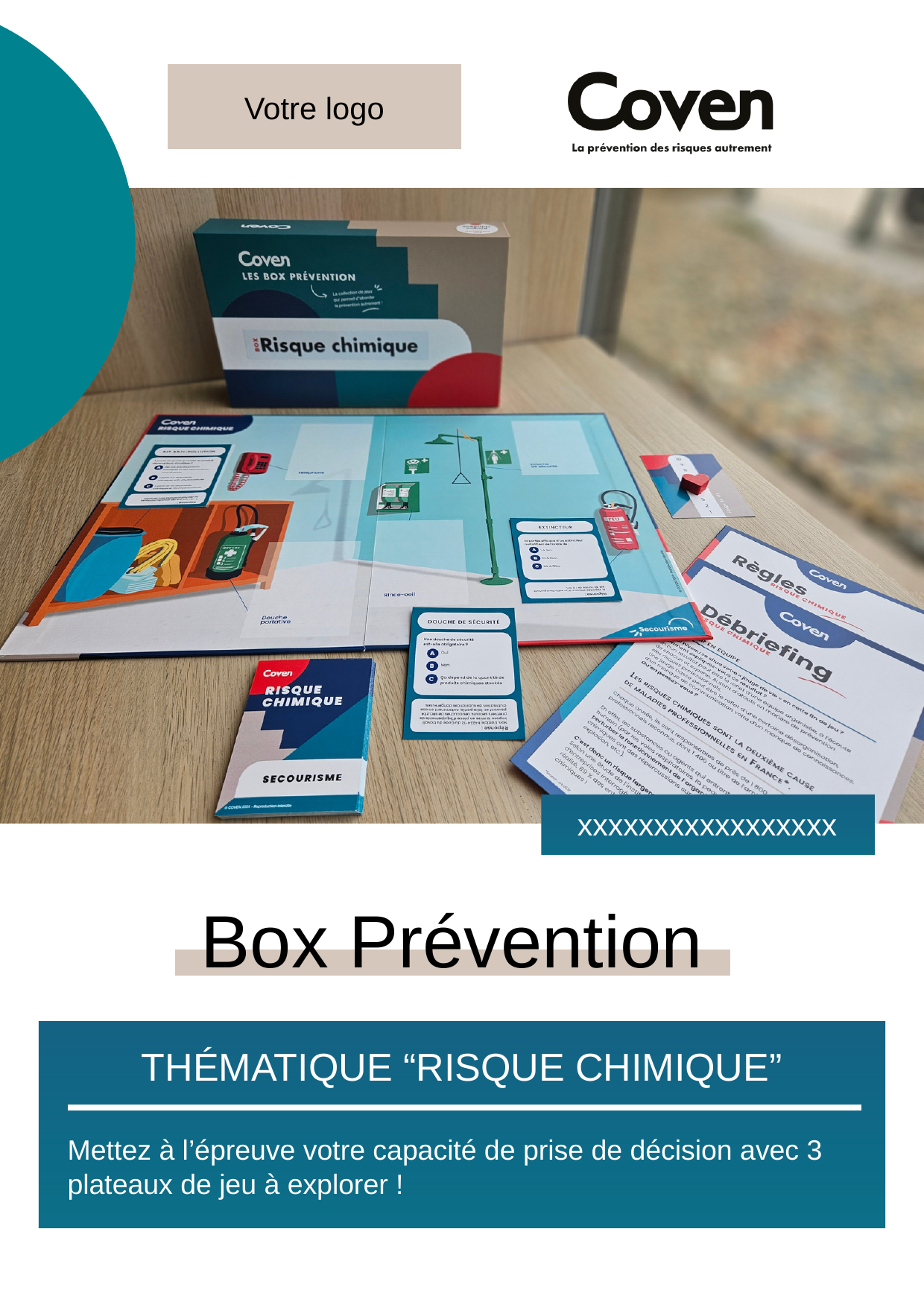

Votre logo

xxxxxxxxxxxxxxxxx
Box Prévention

THÉMATIQUE “RISQUE CHIMIQUE”

Mettez à l’épreuve votre capacité de prise de décision avec 3 plateaux de jeu à explorer !